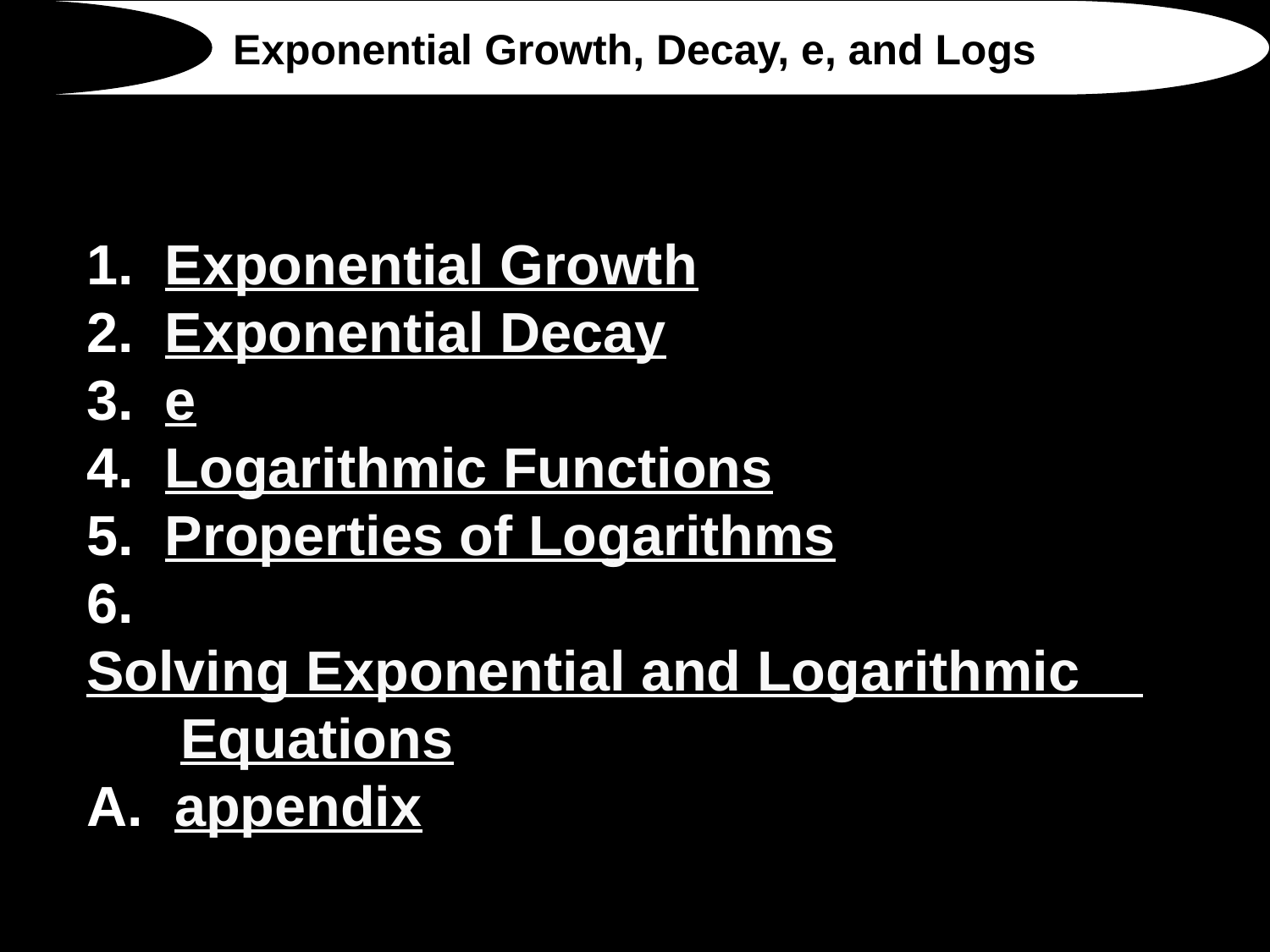

Exponential Growth, Decay, e, and Logs
1.  Exponential Growth
2.  Exponential Decay
3.  e
4.  Logarithmic Functions
5.  Properties of Logarithms
6.  Solving Exponential and Logarithmic
      Equations
A.  appendix